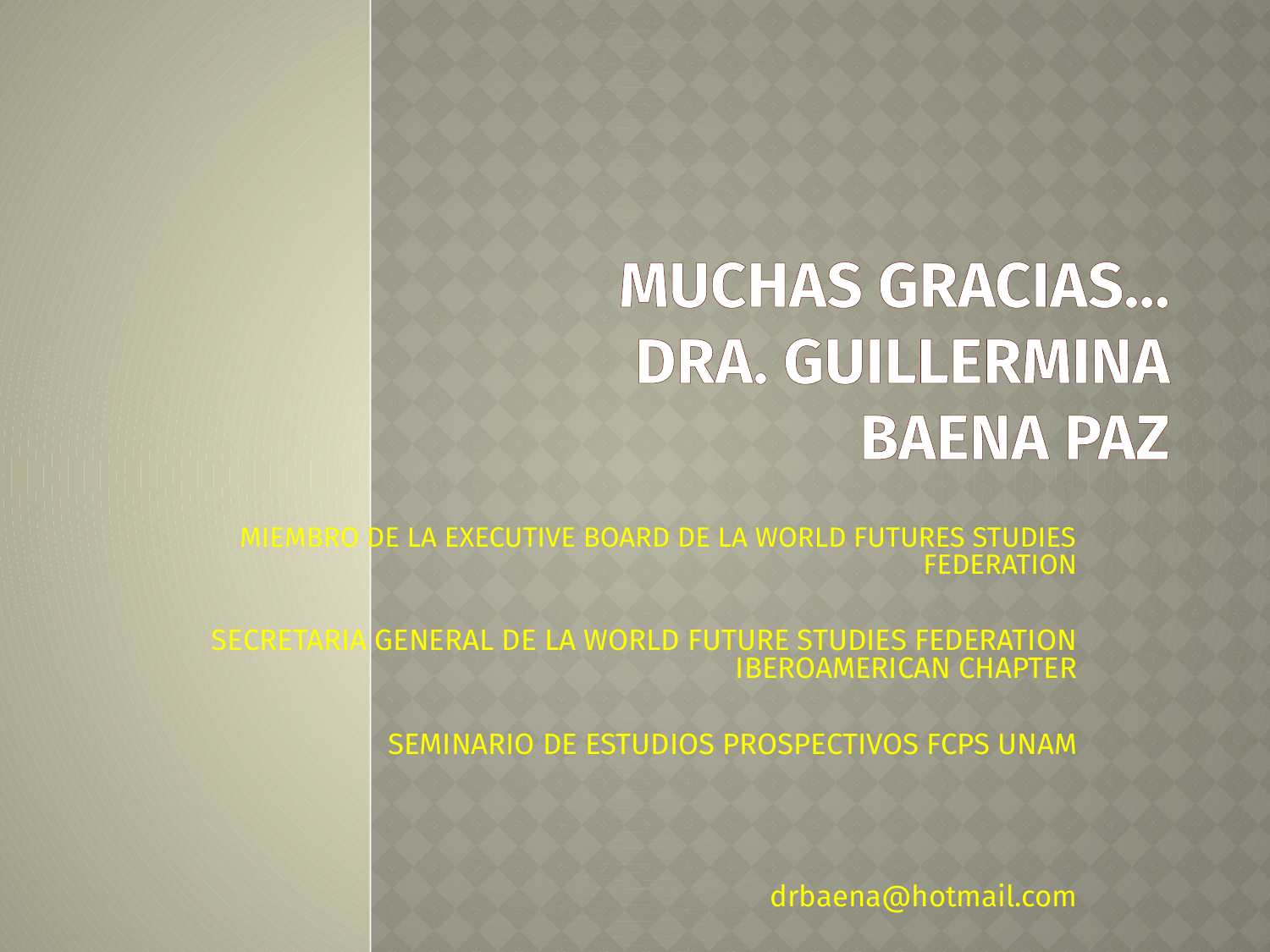

# MUCHAS GRACIAS… Dra. Guillermina Baena Paz
MIEMBRO DE LA EXECUTIVE BOARD DE LA WORLD FUTURES STUDIES FEDERATION

SECRETARIA GENERAL DE LA WORLD FUTURE STUDIES FEDERATION IBEROAMERICAN CHAPTER

SEMINARIO DE ESTUDIOS PROSPECTIVOS FCPS UNAM

drbaena@hotmail.com